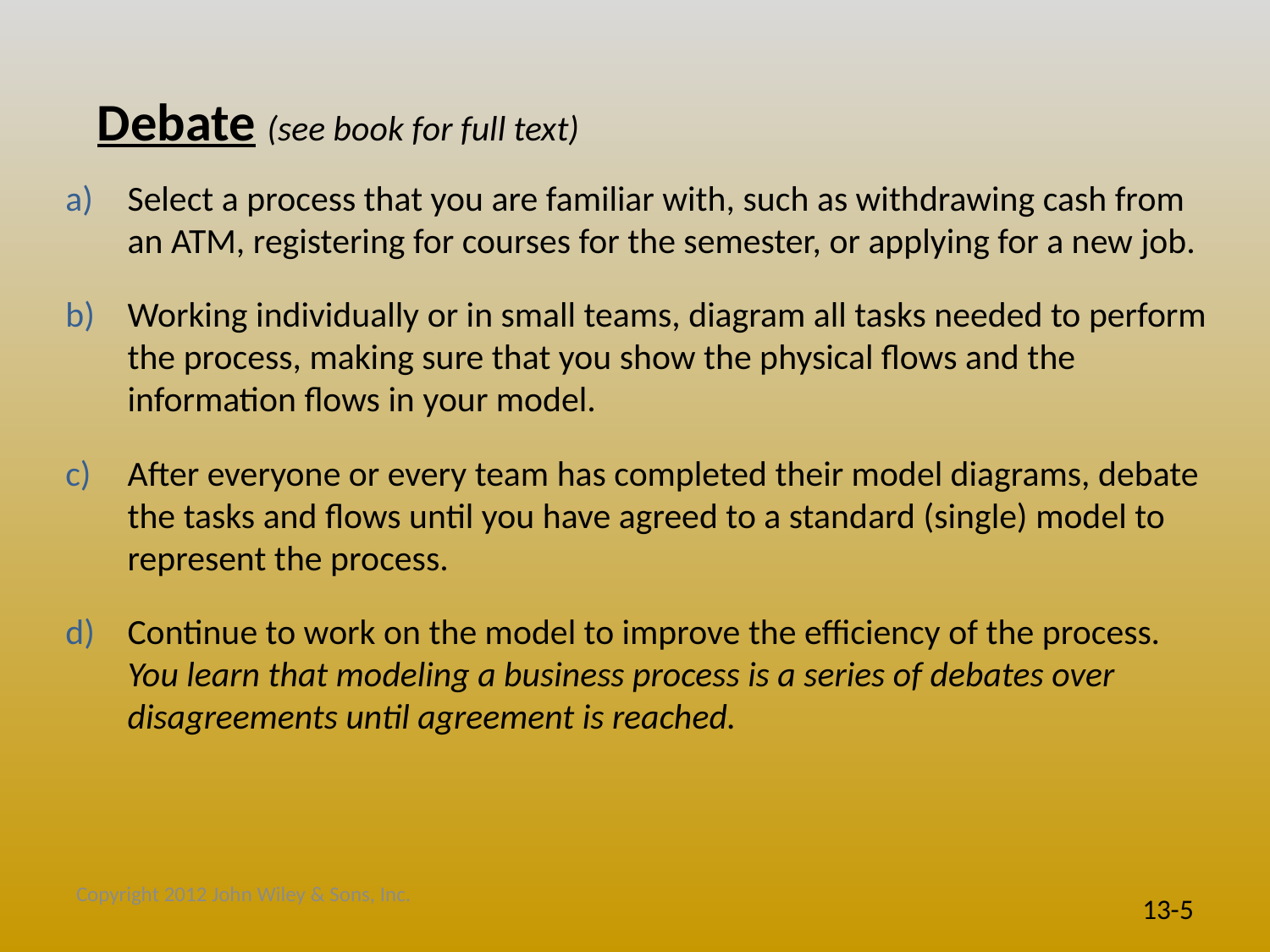

# Debate (see book for full text)
Select a process that you are familiar with, such as withdrawing cash from an ATM, registering for courses for the semester, or applying for a new job.
Working individually or in small teams, diagram all tasks needed to perform the process, making sure that you show the physical flows and the information flows in your model.
After everyone or every team has completed their model diagrams, debate the tasks and flows until you have agreed to a standard (single) model to represent the process.
Continue to work on the model to improve the efficiency of the process.
You learn that modeling a business process is a series of debates over disagreements until agreement is reached.
Copyright 2012 John Wiley & Sons, Inc.
13-5